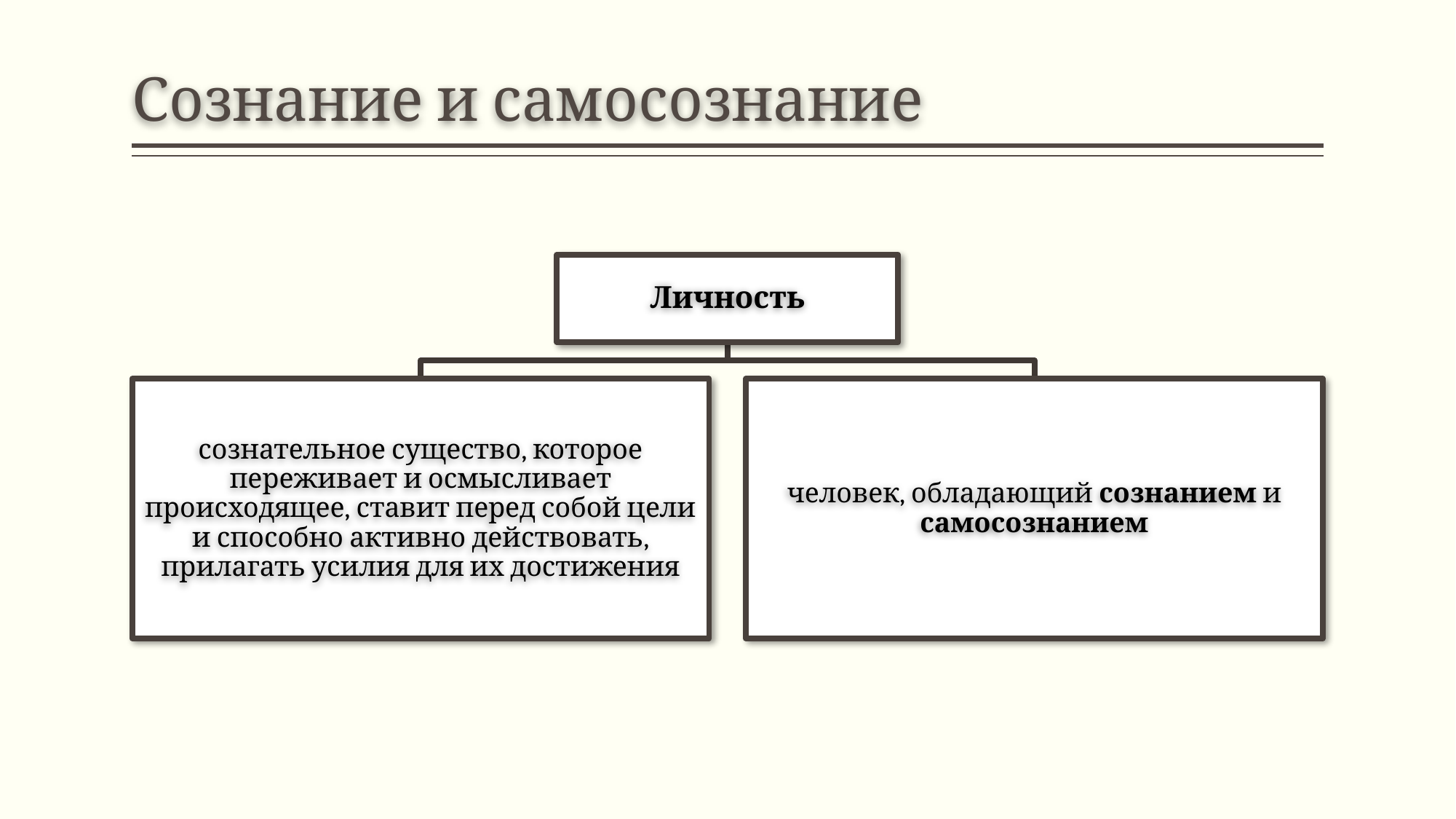

# Сознание и самосознание

Личность

сознательное существо, которое переживает и осмысливает происходящее, ставит перед собой цели и способно активно действовать, прилагать усилия для их достижения

человек, обладающий сознанием и самосознанием